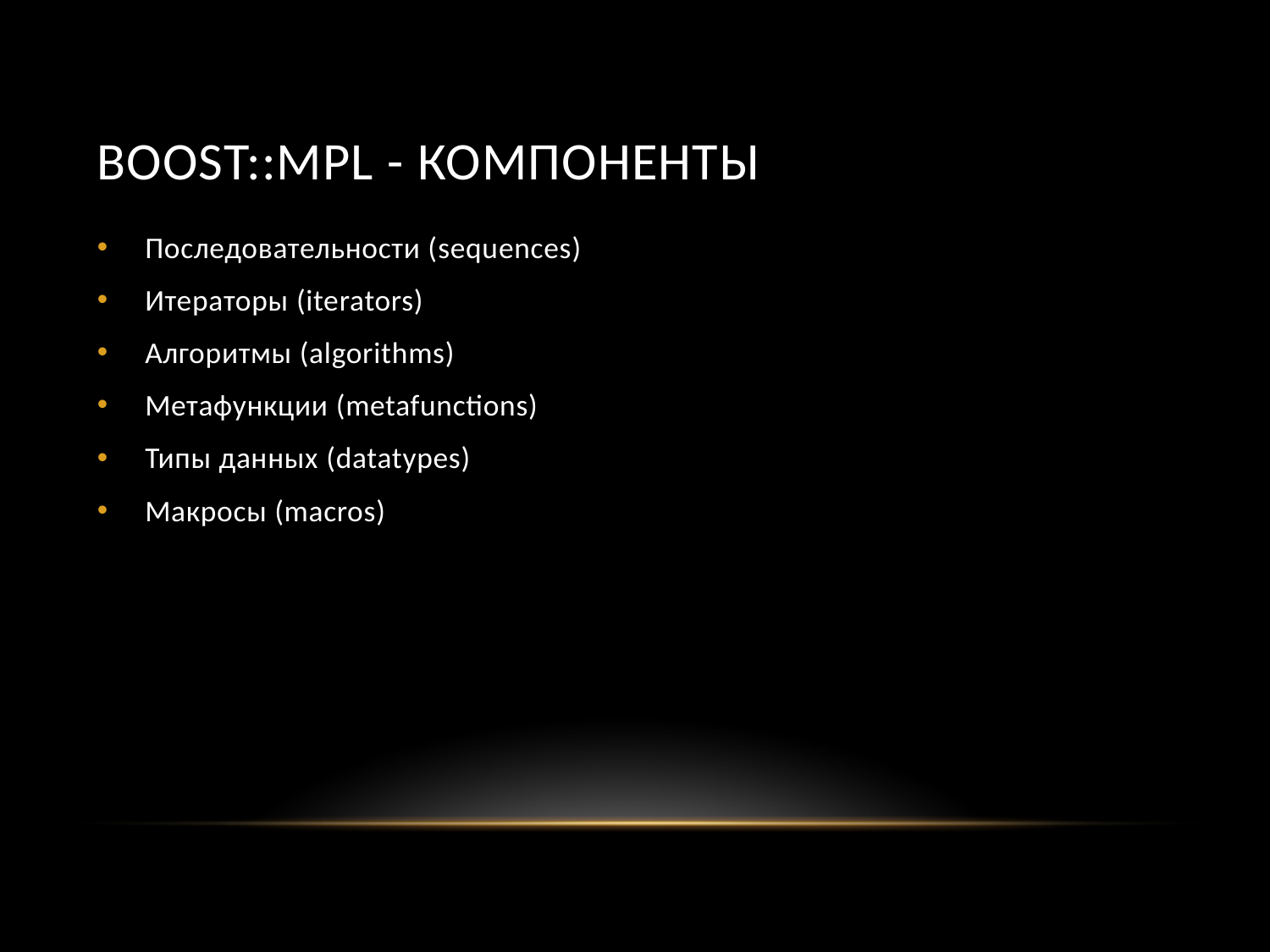

# Boost::MPL - компоненты
Последовательности (sequences)
Итераторы (iterators)
Алгоритмы (algorithms)
Метафункции (metafunctions)
Типы данных (datatypes)
Макросы (macros)